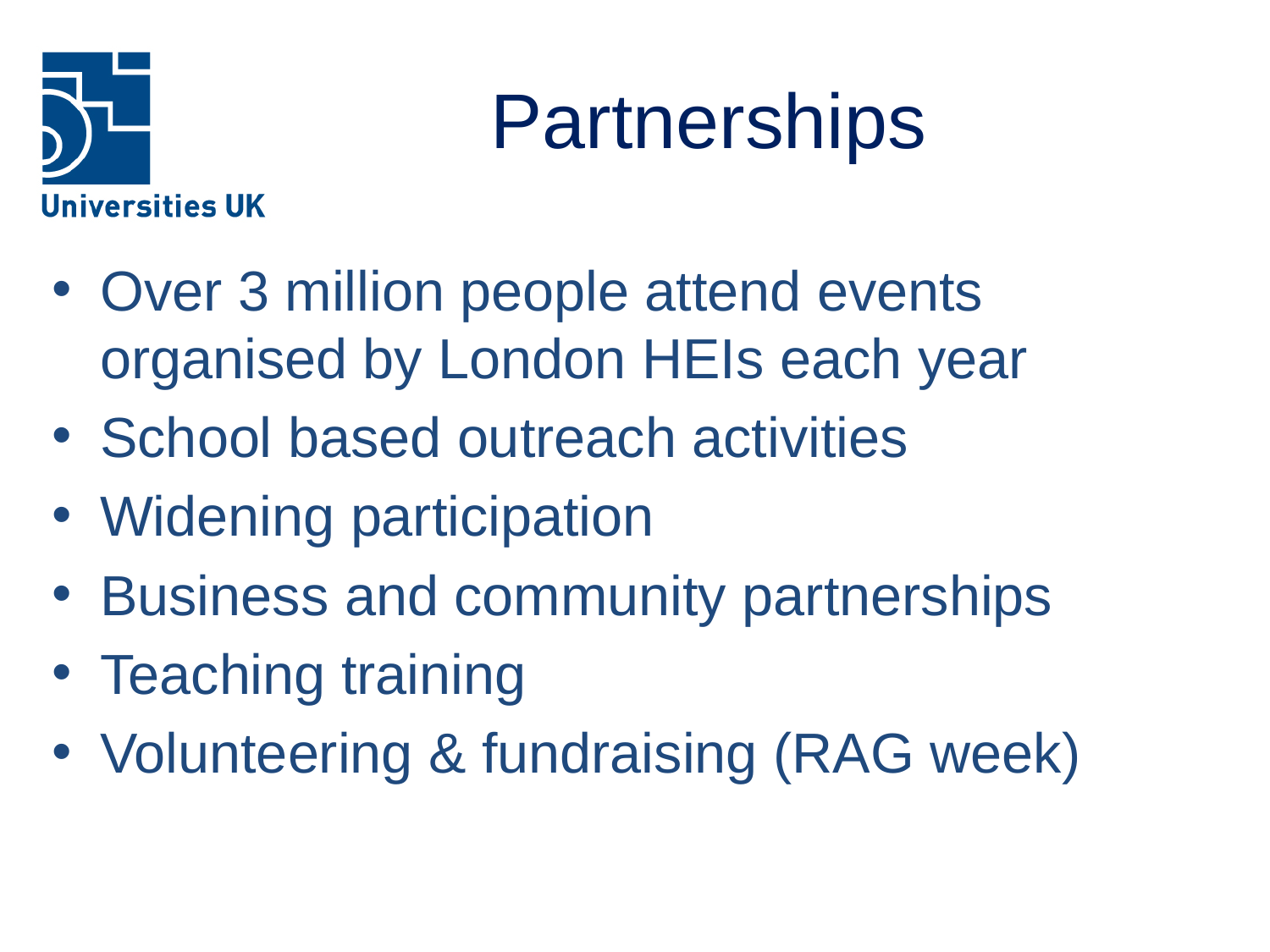

# Partnerships
Over 3 million people attend events organised by London HEIs each year
School based outreach activities
Widening participation
Business and community partnerships
Teaching training
Volunteering & fundraising (RAG week)